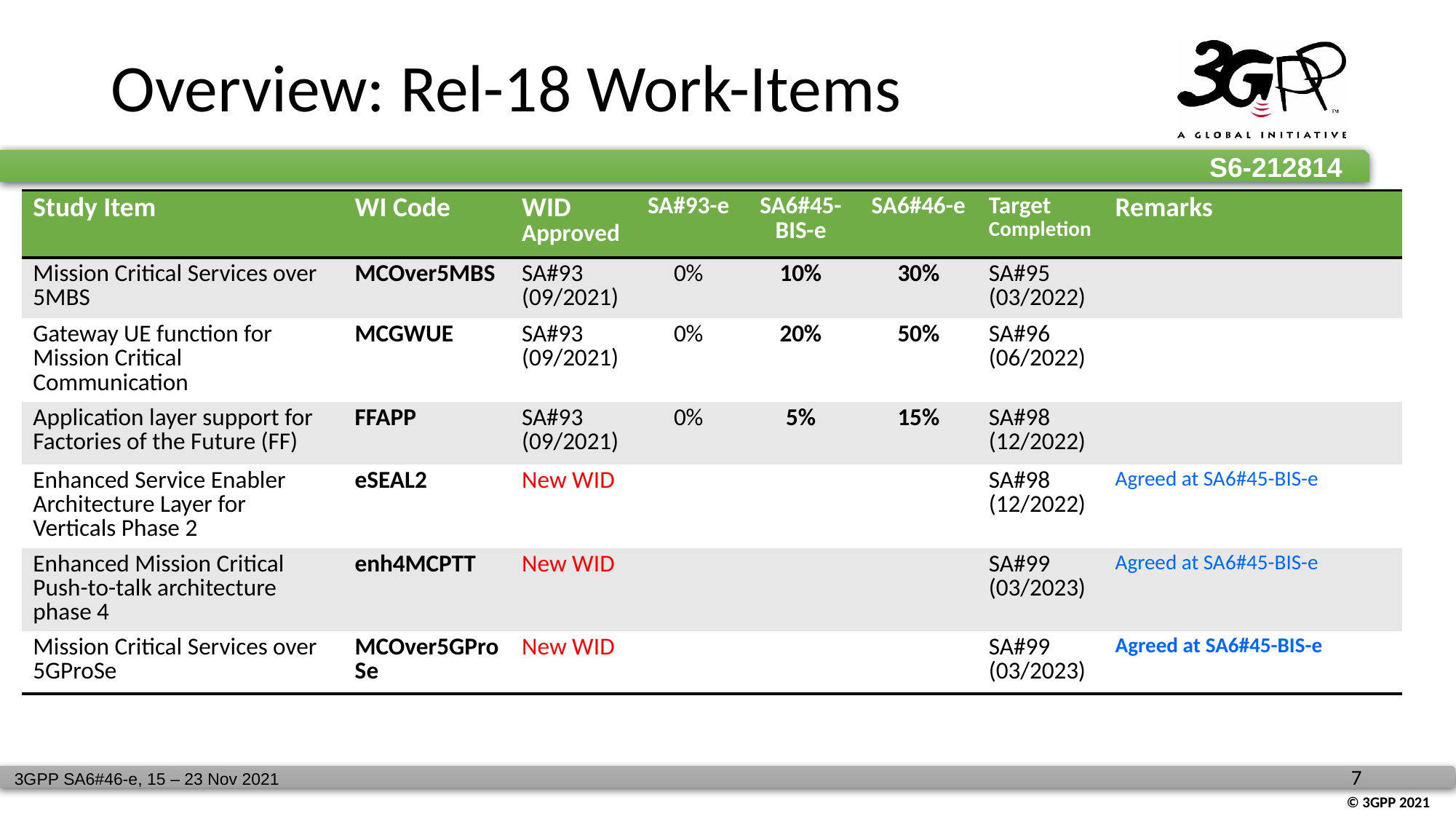

# Overview: Rel-18 Work-Items
| Study Item | WI Code | WID Approved | SA#93-e | SA6#45-BIS-e | SA6#46-e | Target Completion | Remarks |
| --- | --- | --- | --- | --- | --- | --- | --- |
| Mission Critical Services over 5MBS | MCOver5MBS | SA#93 (09/2021) | 0% | 10% | 30% | SA#95 (03/2022) |  |
| Gateway UE function for Mission Critical Communication | MCGWUE | SA#93 (09/2021) | 0% | 20% | 50% | SA#96 (06/2022) |  |
| Application layer support for Factories of the Future (FF) | FFAPP | SA#93 (09/2021) | 0% | 5% | 15% | SA#98 (12/2022) |  |
| Enhanced Service Enabler Architecture Layer for Verticals Phase 2 | eSEAL2 | New WID |  |  |  | SA#98 (12/2022) | Agreed at SA6#45-BIS-e |
| Enhanced Mission Critical Push-to-talk architecture phase 4 | enh4MCPTT | New WID |  |  |  | SA#99 (03/2023) | Agreed at SA6#45-BIS-e |
| Mission Critical Services over 5GProSe | MCOver5GProSe | New WID |  |  |  | SA#99 (03/2023) | Agreed at SA6#45-BIS-e |